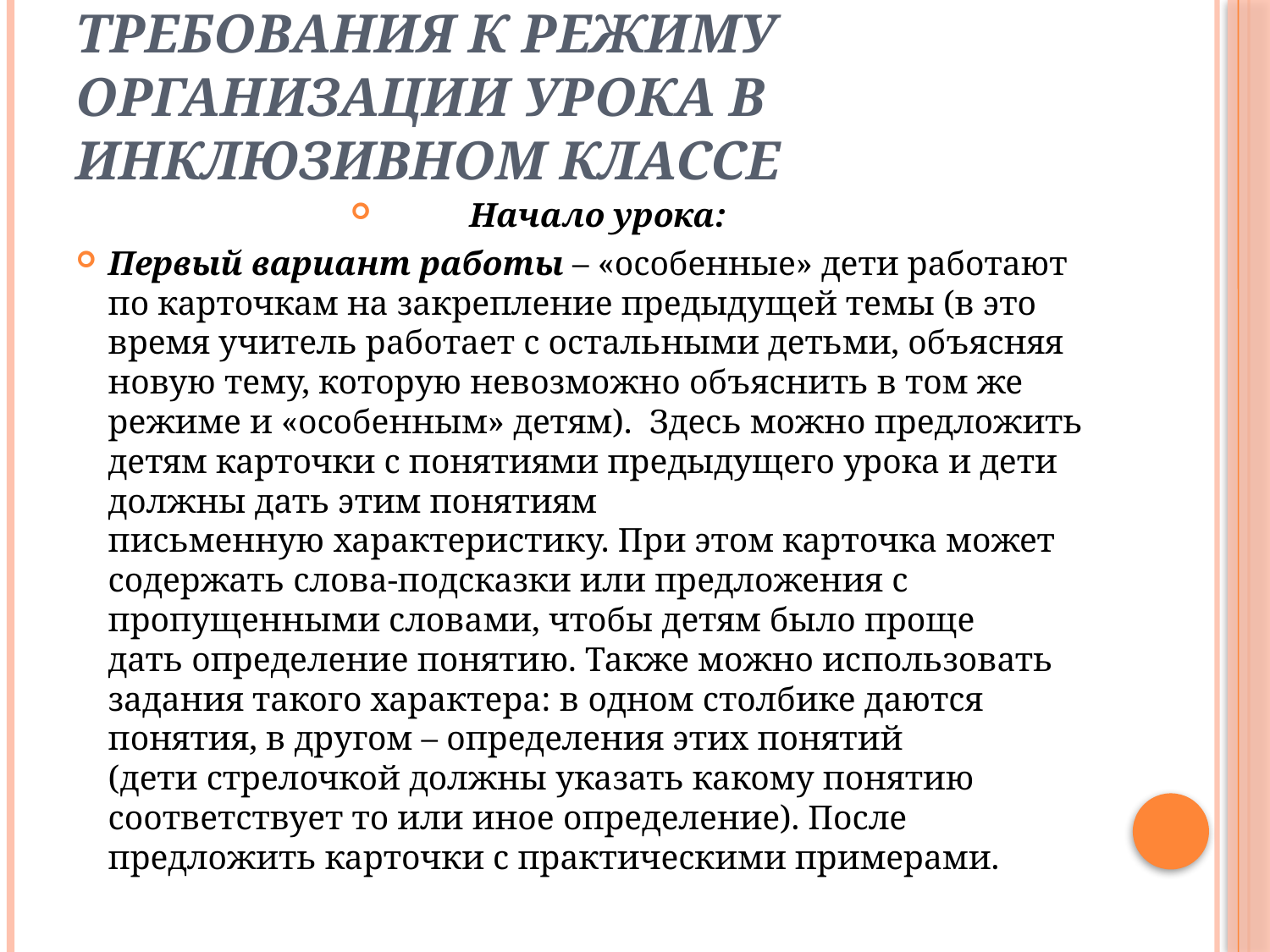

# Требования к режиму организации урока в инклюзивном классе
Начало урока:
Первый вариант работы – «особенные» дети работают по карточкам на закрепление предыдущей темы (в это время учитель работает с остальными детьми, объясняя новую тему, которую невозможно объяснить в том же режиме и «особенным» детям).  Здесь можно предложить детям карточки с понятиями предыдущего урока и дети должны дать этим понятиям письменную характеристику. При этом карточка может содержать слова-подсказки или предложения с пропущенными словами, чтобы детям было проще дать определение понятию. Также можно использовать задания такого характера: в одном столбике даются понятия, в другом – определения этих понятий (дети стрелочкой должны указать какому понятию соответствует то или иное определение). После предложить карточки с практическими примерами.